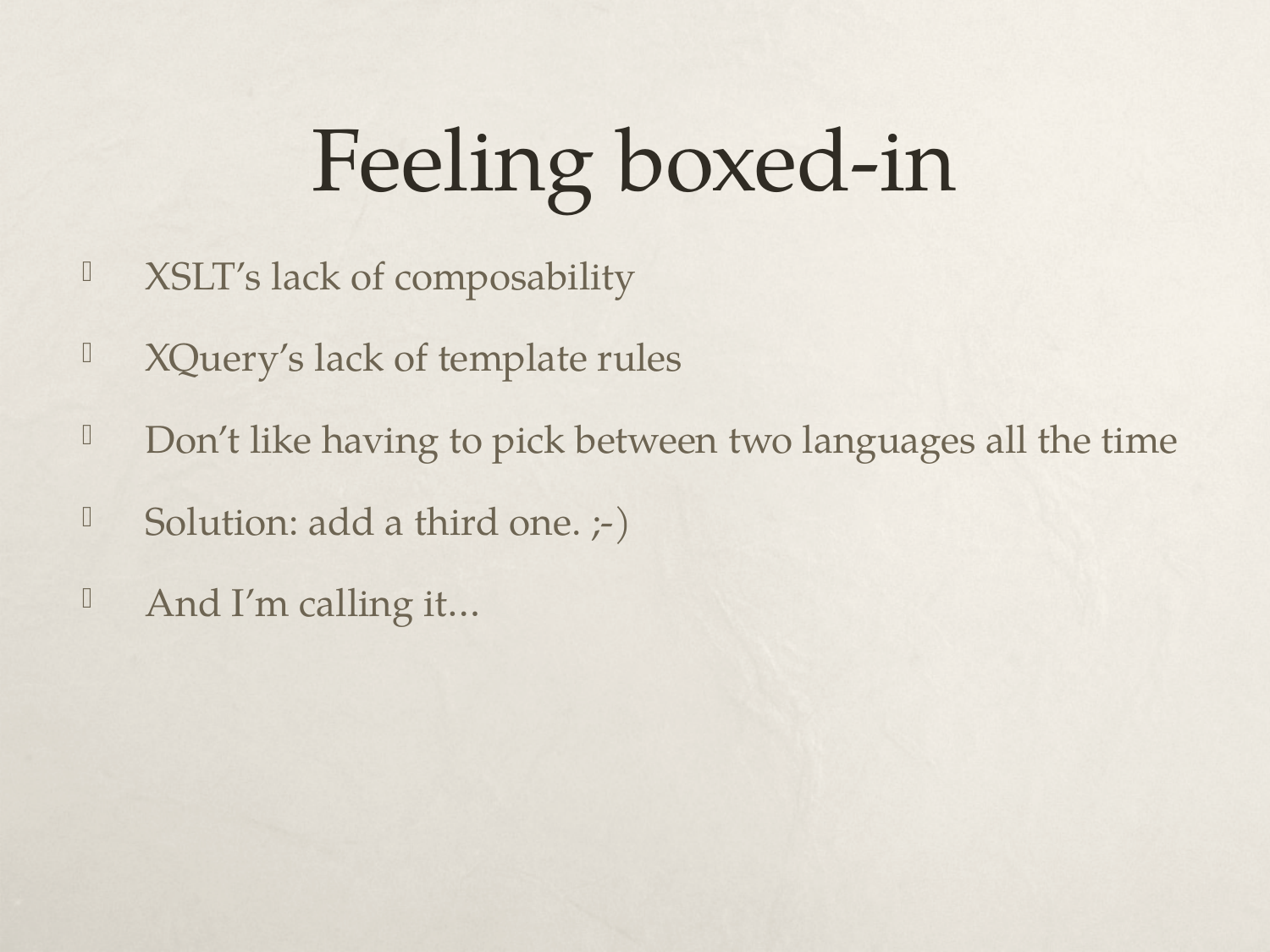

# Feeling boxed-in
XSLT’s lack of composability
XQuery’s lack of template rules
Don’t like having to pick between two languages all the time
Solution: add a third one. ;-)
And I’m calling it…